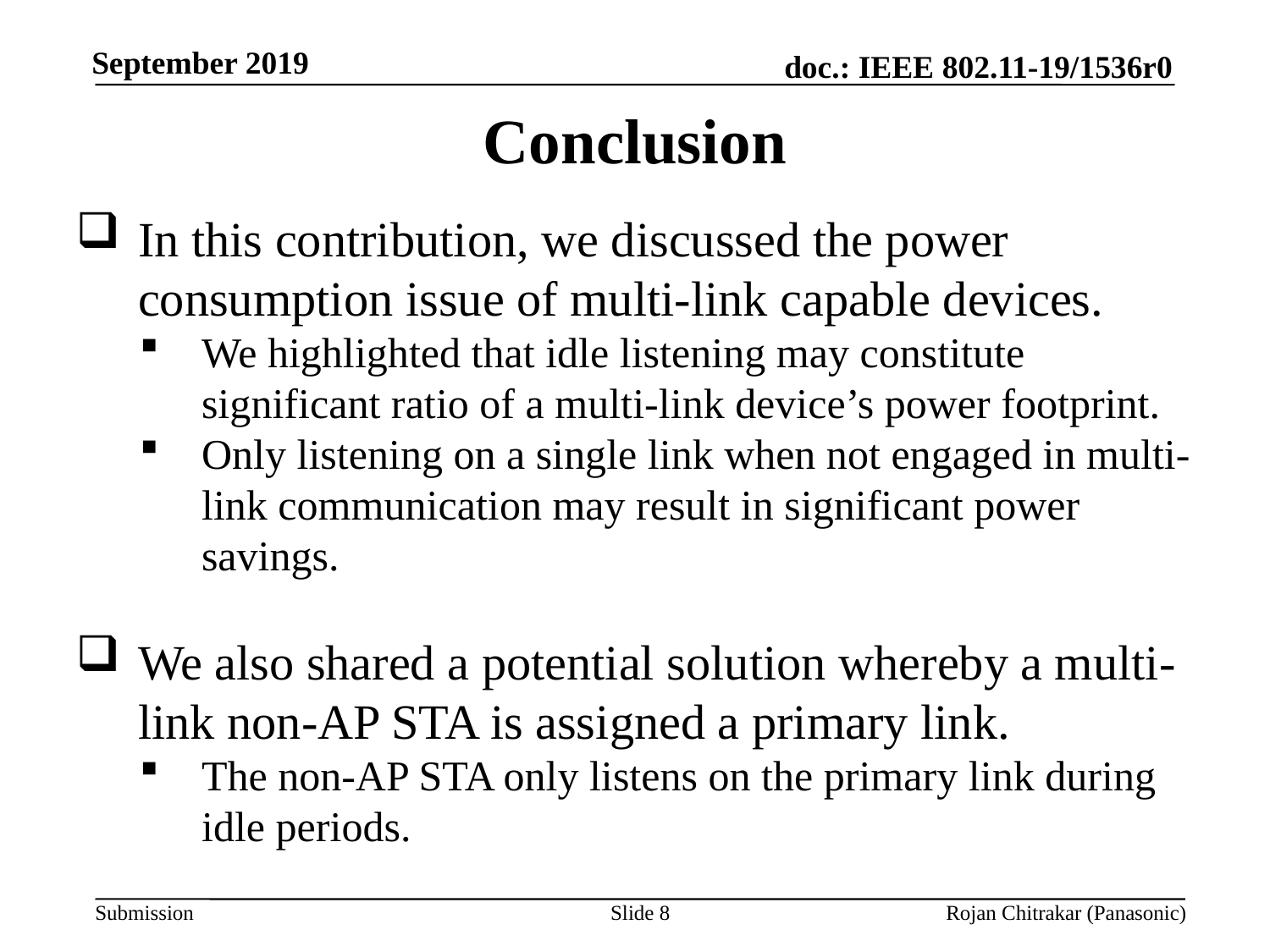

Conclusion
In this contribution, we discussed the power consumption issue of multi-link capable devices.
We highlighted that idle listening may constitute significant ratio of a multi-link device’s power footprint.
Only listening on a single link when not engaged in multi-link communication may result in significant power savings.

We also shared a potential solution whereby a multi-link non-AP STA is assigned a primary link.
The non-AP STA only listens on the primary link during idle periods.
Slide 8
Rojan Chitrakar (Panasonic)